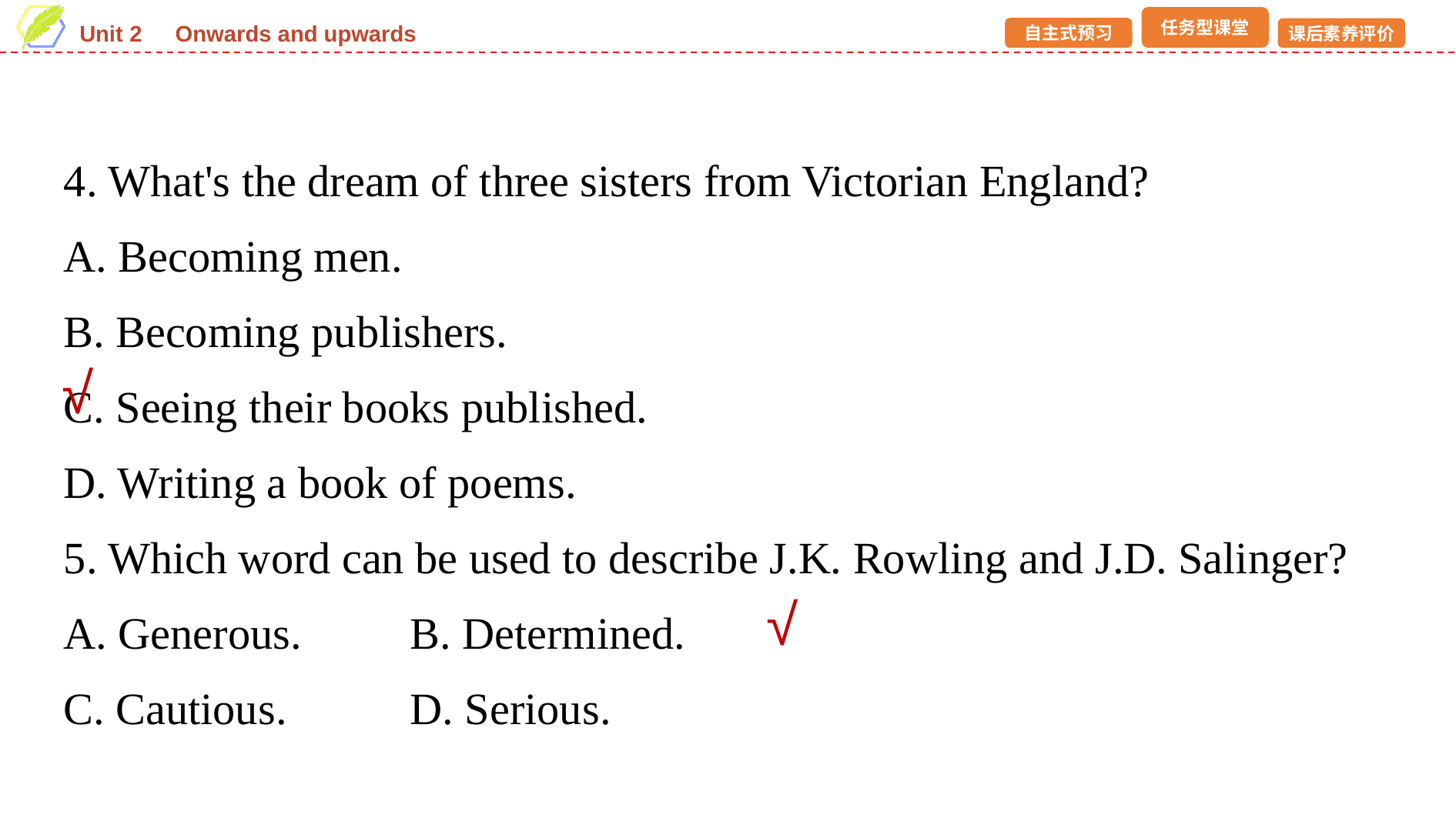

4. What's the dream of three sisters from Victorian England?
A. Becoming men.
B. Becoming publishers.
C. Seeing their books published.
D. Writing a book of poems.
5. Which word can be used to describe J.K. Rowling and J.D. Salinger?
A. Generous.　　	B. Determined.
C. Cautious. 	D. Serious.
√
√